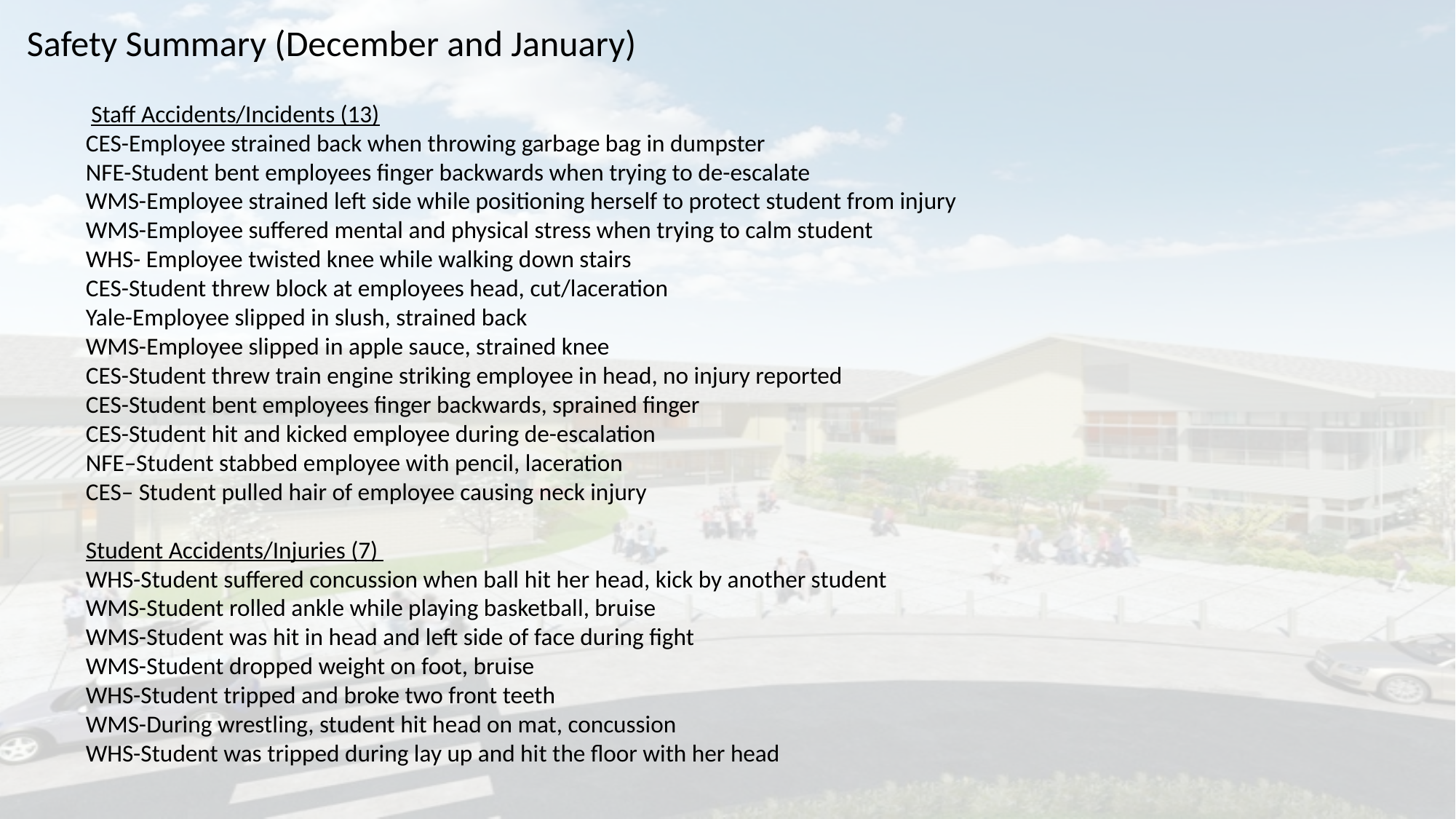

# Safety Summary (December and January)
 Staff Accidents/Incidents (13)
CES-Employee strained back when throwing garbage bag in dumpster
NFE-Student bent employees finger backwards when trying to de-escalate
WMS-Employee strained left side while positioning herself to protect student from injury
WMS-Employee suffered mental and physical stress when trying to calm student
WHS- Employee twisted knee while walking down stairs
CES-Student threw block at employees head, cut/laceration
Yale-Employee slipped in slush, strained back
WMS-Employee slipped in apple sauce, strained knee
CES-Student threw train engine striking employee in head, no injury reported
CES-Student bent employees finger backwards, sprained finger
CES-Student hit and kicked employee during de-escalation
NFE–Student stabbed employee with pencil, laceration
CES– Student pulled hair of employee causing neck injury

Student Accidents/Injuries (7)
WHS-Student suffered concussion when ball hit her head, kick by another student
WMS-Student rolled ankle while playing basketball, bruise
WMS-Student was hit in head and left side of face during fight
WMS-Student dropped weight on foot, bruise
WHS-Student tripped and broke two front teeth
WMS-During wrestling, student hit head on mat, concussion
WHS-Student was tripped during lay up and hit the floor with her head